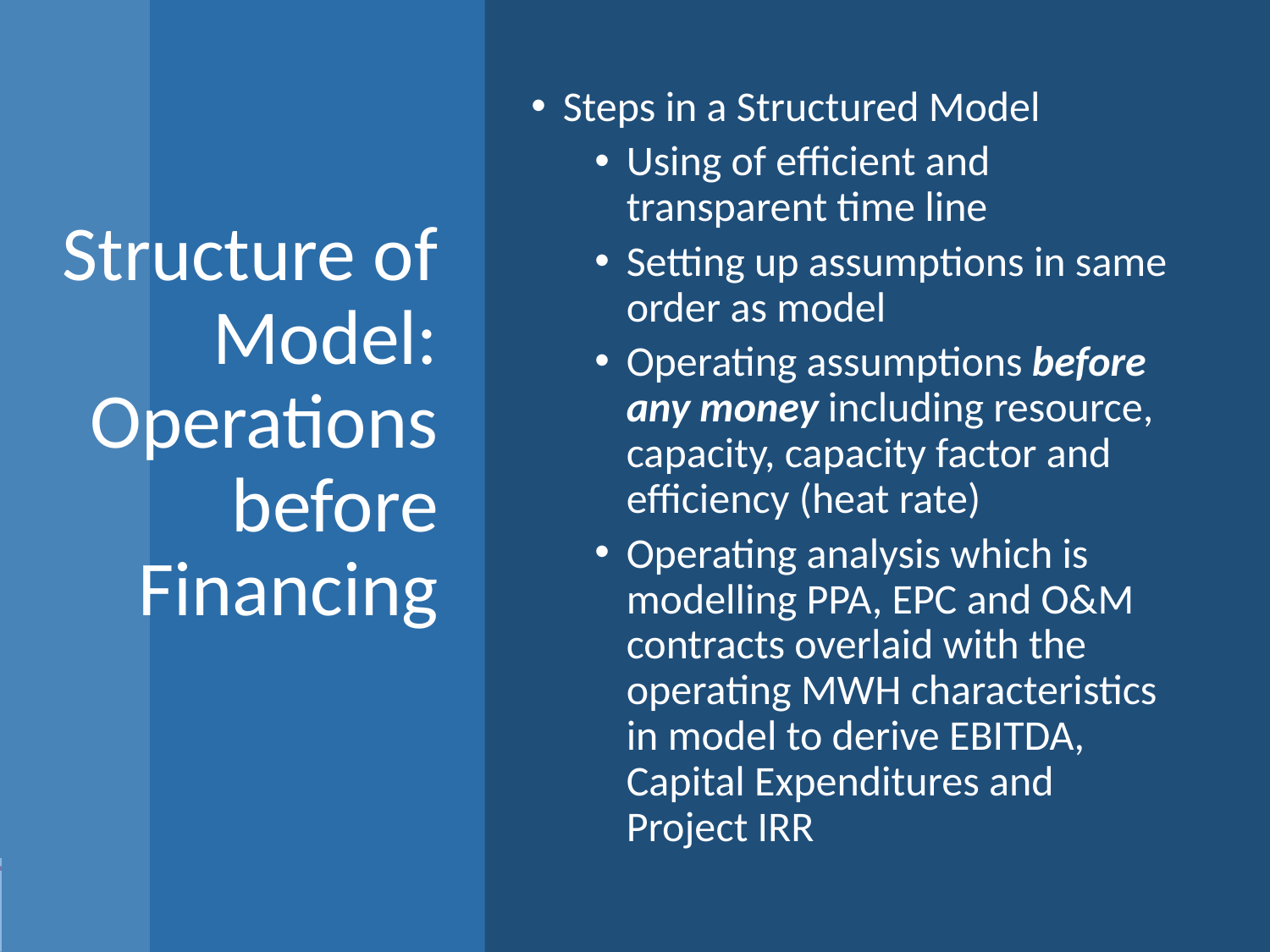

Steps in a Structured Model
Using of efficient and transparent time line
Setting up assumptions in same order as model
Operating assumptions before any money including resource, capacity, capacity factor and efficiency (heat rate)
Operating analysis which is modelling PPA, EPC and O&M contracts overlaid with the operating MWH characteristics  in model to derive EBITDA, Capital Expenditures and Project IRR

# Structure of Model: Operations before Financing